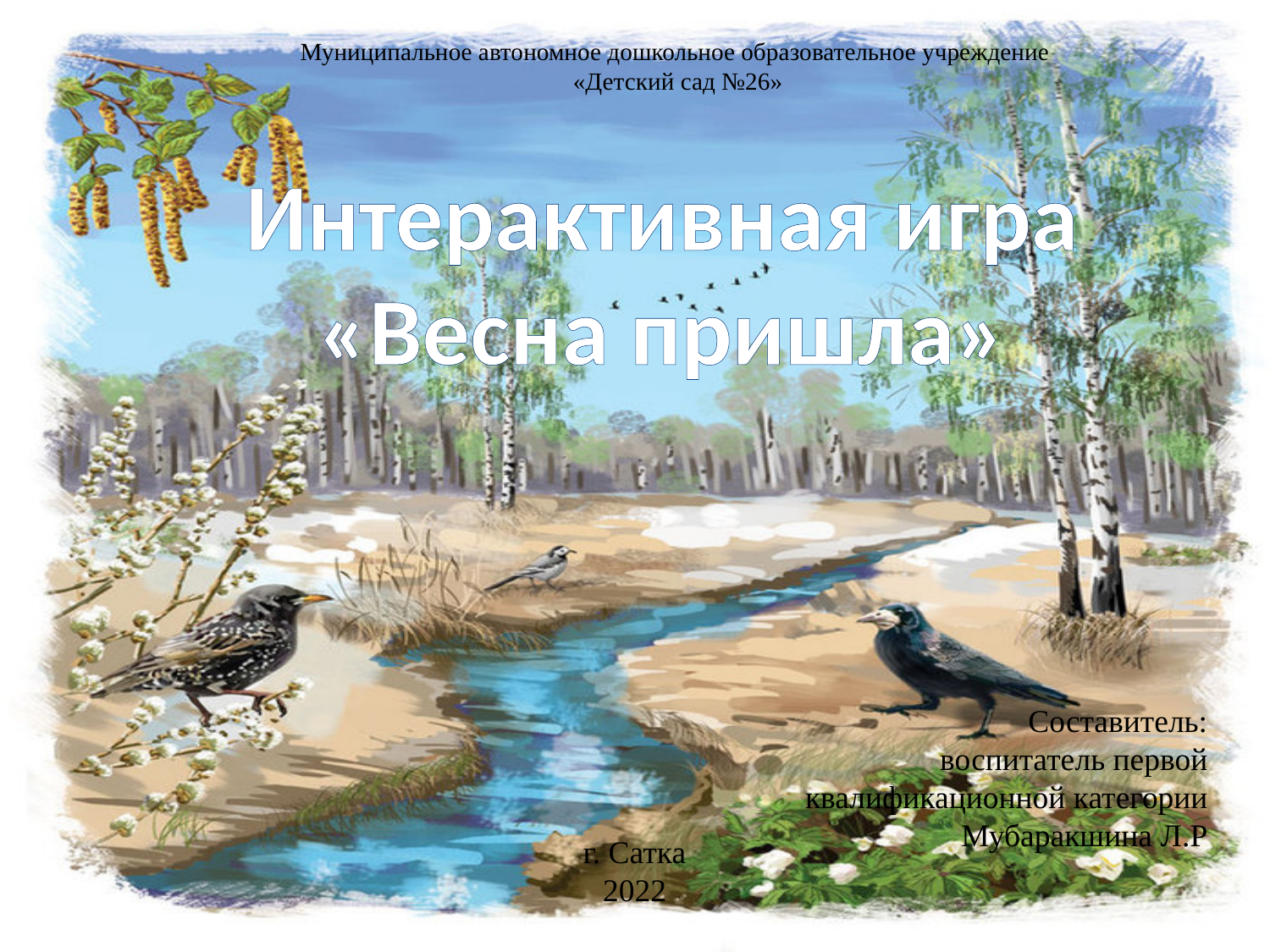

Муниципальное автономное дошкольное образовательное учреждение
 «Детский сад №26»
Интерактивная игра
«Весна пришла»
Составитель:
воспитатель первой квалификационной категории
Мубаракшина Л.Р
г. Сатка
2022